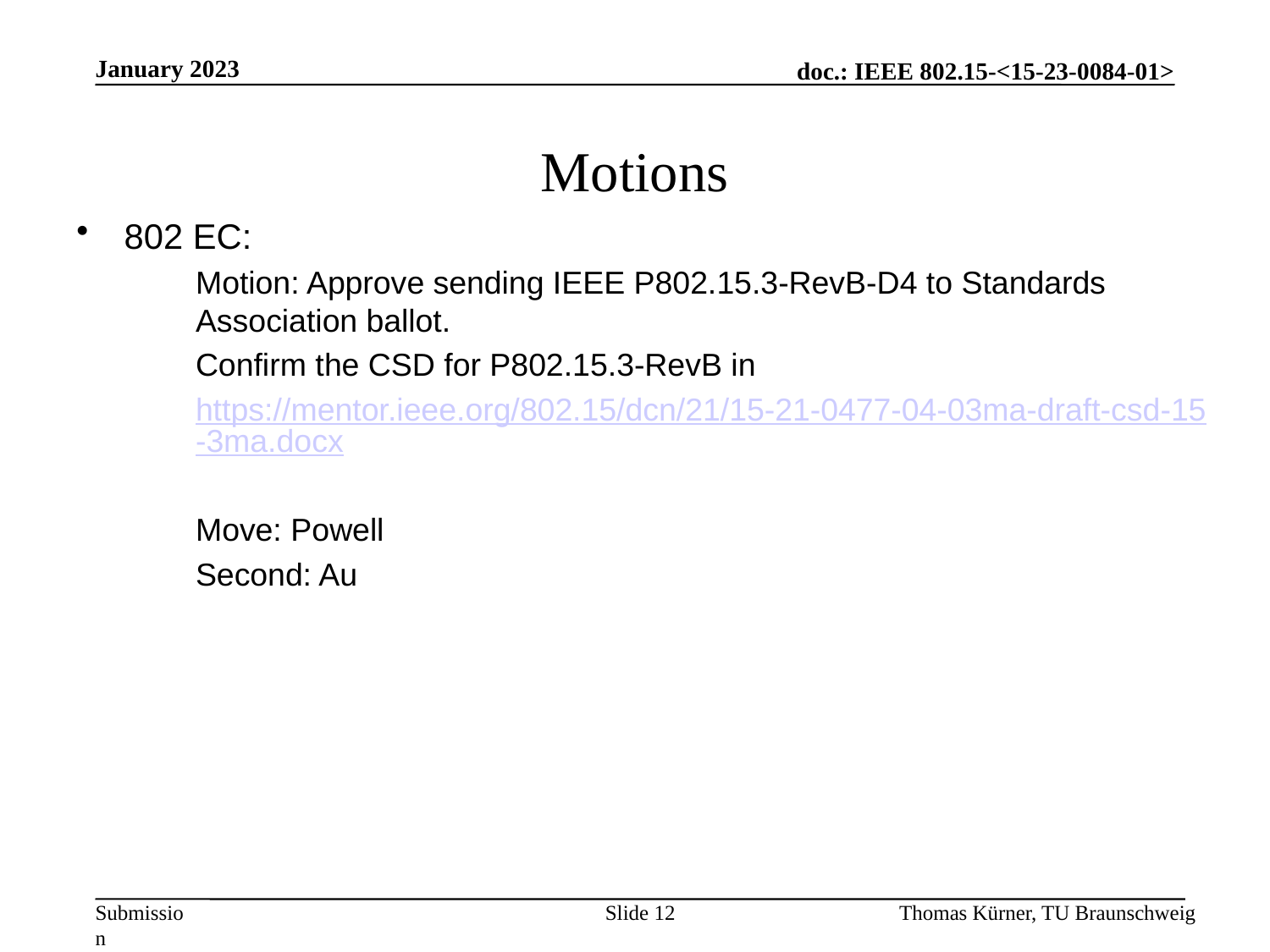

January 2023
# Motions
802 EC:
Motion: Approve sending IEEE P802.15.3-RevB-D4 to Standards Association ballot.
Confirm the CSD for P802.15.3-RevB in
https://mentor.ieee.org/802.15/dcn/21/15-21-0477-04-03ma-draft-csd-15-3ma.docx

Move: Powell
Second: Au
Slide 12
Thomas Kürner, TU Braunschweig